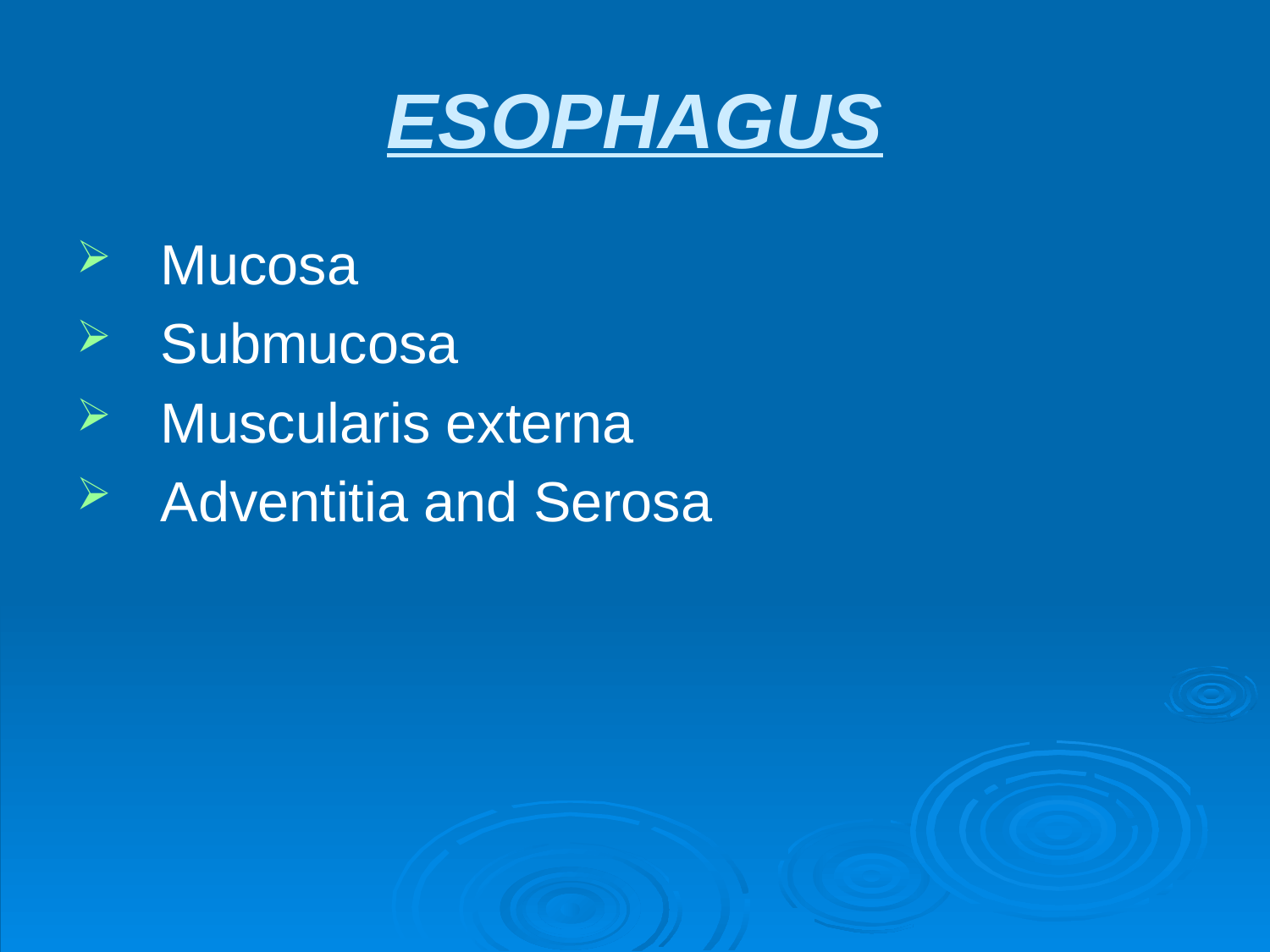

# ESOPHAGUS
Mucosa
Submucosa
Muscularis externa
Adventitia and Serosa